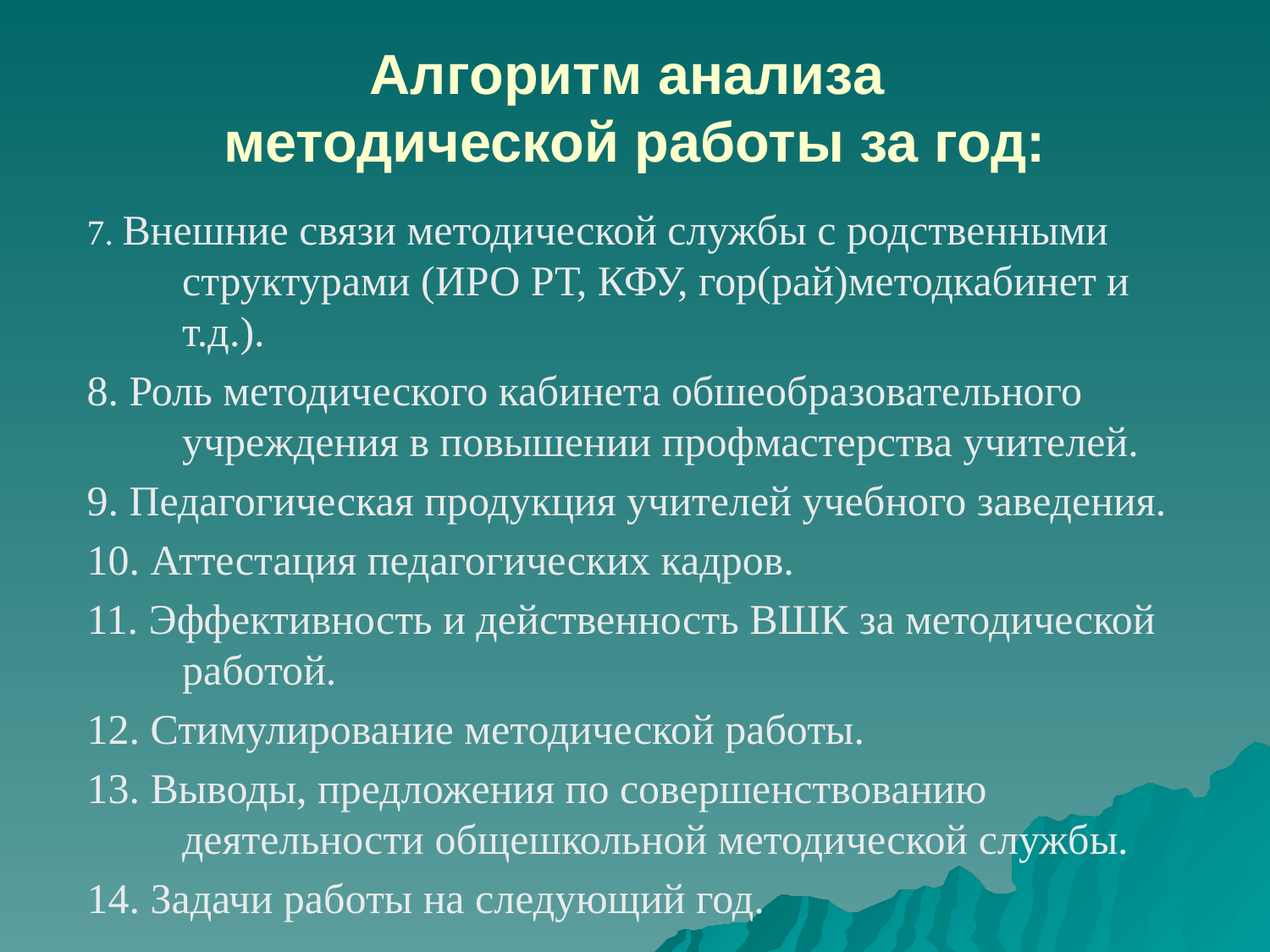

# Алгоритм анализа методической работы за год:
7. Внешние связи методической службы с родственными структурами (ИРО РТ, КФУ, гор(рай)методкабинет и т.д.).
8. Роль методического кабинета обшеобразовательного учреждения в повышении профмастерства учителей.
9. Педагогическая продукция учителей учебного заведения.
10. Аттестация педагогических кадров.
11. Эффективность и действенность ВШК за методической работой.
12. Стимулирование методической работы.
13. Выводы, предложения по совершенствованию деятельности общешкольной методической службы.
14. Задачи работы на следующий год.